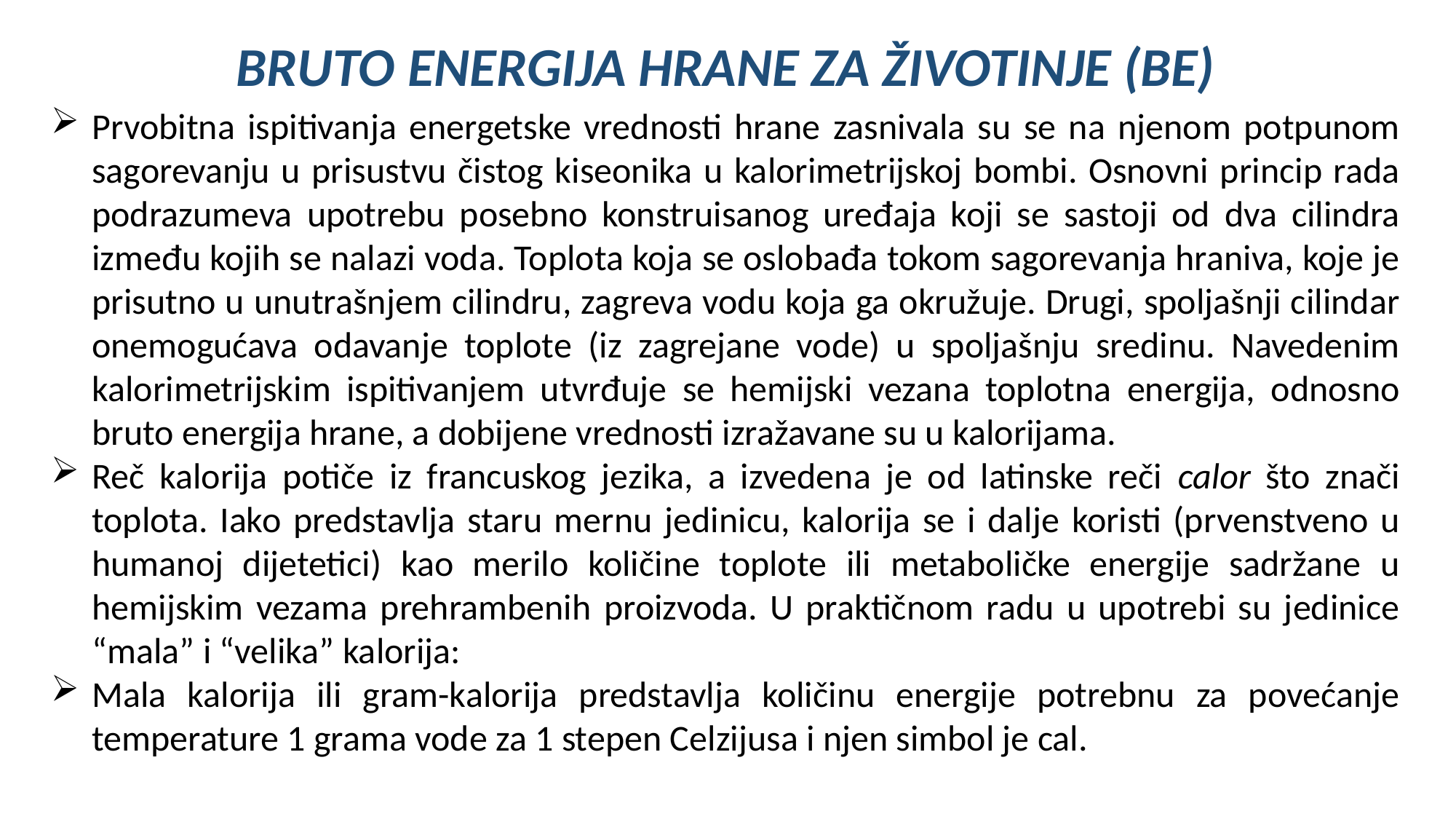

BRUTO ENERGIJA HRANE ZA ŽIVOTINJE (BE)
Prvobitna ispitivanja energetske vrednosti hrane zasnivala su se na njenom potpunom sagorevanju u prisustvu čistog kiseonika u kalorimetrijskoj bombi. Osnovni princip rada podrazumeva upotrebu posebno konstruisanog uređaja koji se sastoji od dva cilindra između kojih se nalazi voda. Toplota koja se oslobađa tokom sagorevanja hraniva, koje je prisutno u unutrašnjem cilindru, zagreva vodu koja ga okružuje. Drugi, spoljašnji cilindar onemogućava odavanje toplote (iz zagrejane vode) u spoljašnju sredinu. Navedenim kalorimetrijskim ispitivanjem utvrđuje se hemijski vezana toplotna energija, odnosno bruto energija hrane, a dobijene vrednosti izražavane su u kalorijama.
Reč kalorija potiče iz francuskog jezika, a izvedena je od latinske reči calor što znači toplota. Iako predstavlja staru mernu jedinicu, kalorija se i dalje koristi (prvenstveno u humanoj dijetetici) kao merilo količine toplote ili metaboličke energije sadržane u hemijskim vezama prehrambenih proizvoda. U praktičnom radu u upotrebi su jedinice “mala” i “velika” kalorija:
Mala kalorija ili gram-kalorija predstavlja količinu energije potrebnu za povećanje temperature 1 grama vode za 1 stepen Celzijusa i njen simbol je cal.